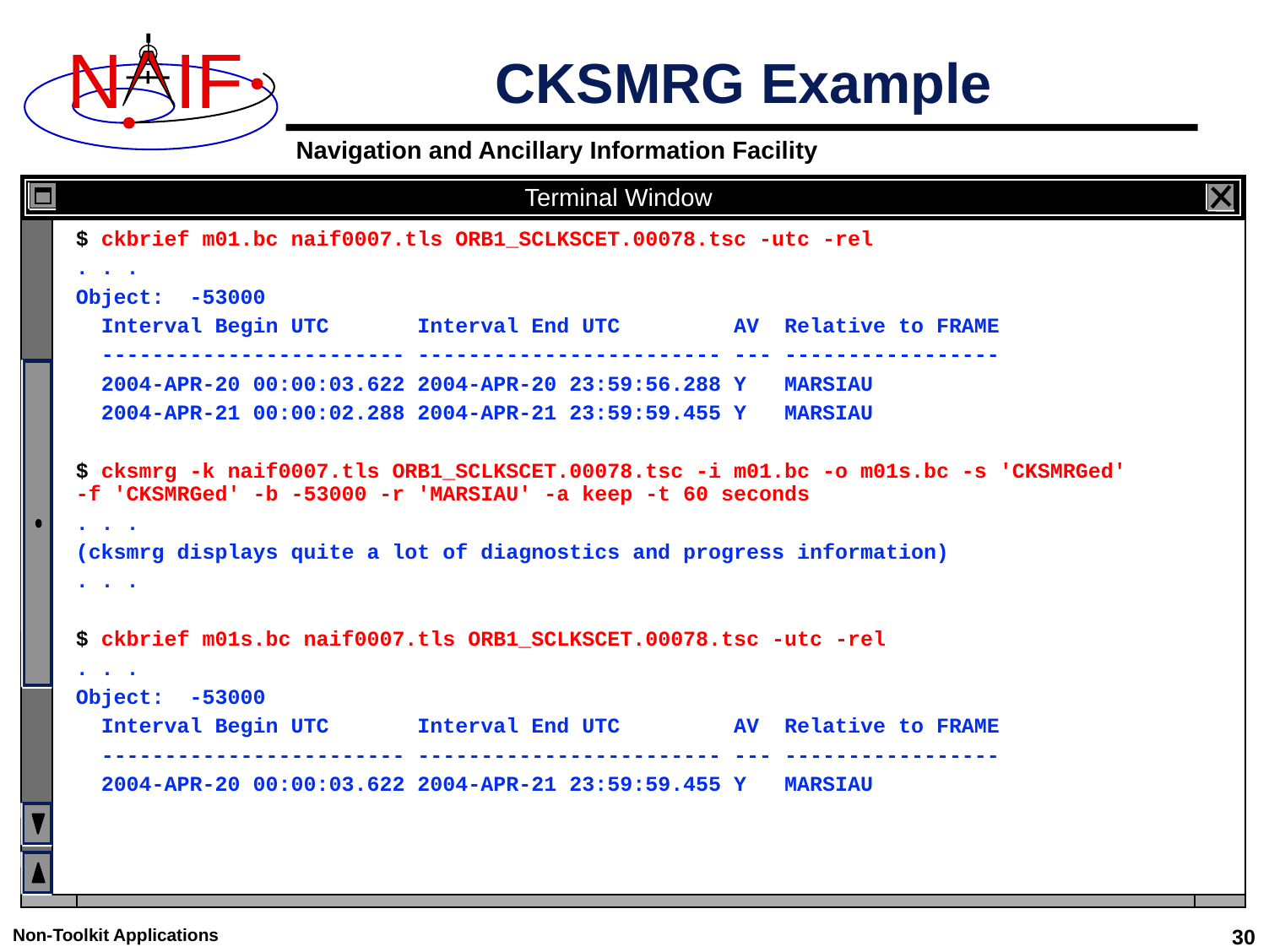

# CKSMRG Example

Terminal Window

$ ckbrief m01.bc naif0007.tls ORB1_SCLKSCET.00078.tsc -utc -rel
. . .
Object:  -53000
  Interval Begin UTC       Interval End UTC         AV  Relative to FRAME
  ------------------------ ------------------------ --- -----------------
  2004-APR-20 00:00:03.622 2004-APR-20 23:59:56.288 Y   MARSIAU
  2004-APR-21 00:00:02.288 2004-APR-21 23:59:59.455 Y   MARSIAU

$ cksmrg -k naif0007.tls ORB1_SCLKSCET.00078.tsc -i m01.bc -o m01s.bc -s 'CKSMRGed' -f 'CKSMRGed' -b -53000 -r 'MARSIAU' -a keep -t 60 seconds
. . .
(cksmrg displays quite a lot of diagnostics and progress information)
. . .

$ ckbrief m01s.bc naif0007.tls ORB1_SCLKSCET.00078.tsc -utc -rel
. . .
Object:  -53000
  Interval Begin UTC       Interval End UTC         AV  Relative to FRAME
  ------------------------ ------------------------ --- -----------------
  2004-APR-20 00:00:03.622 2004-APR-21 23:59:59.455 Y   MARSIAU
Non-Toolkit Applications
30